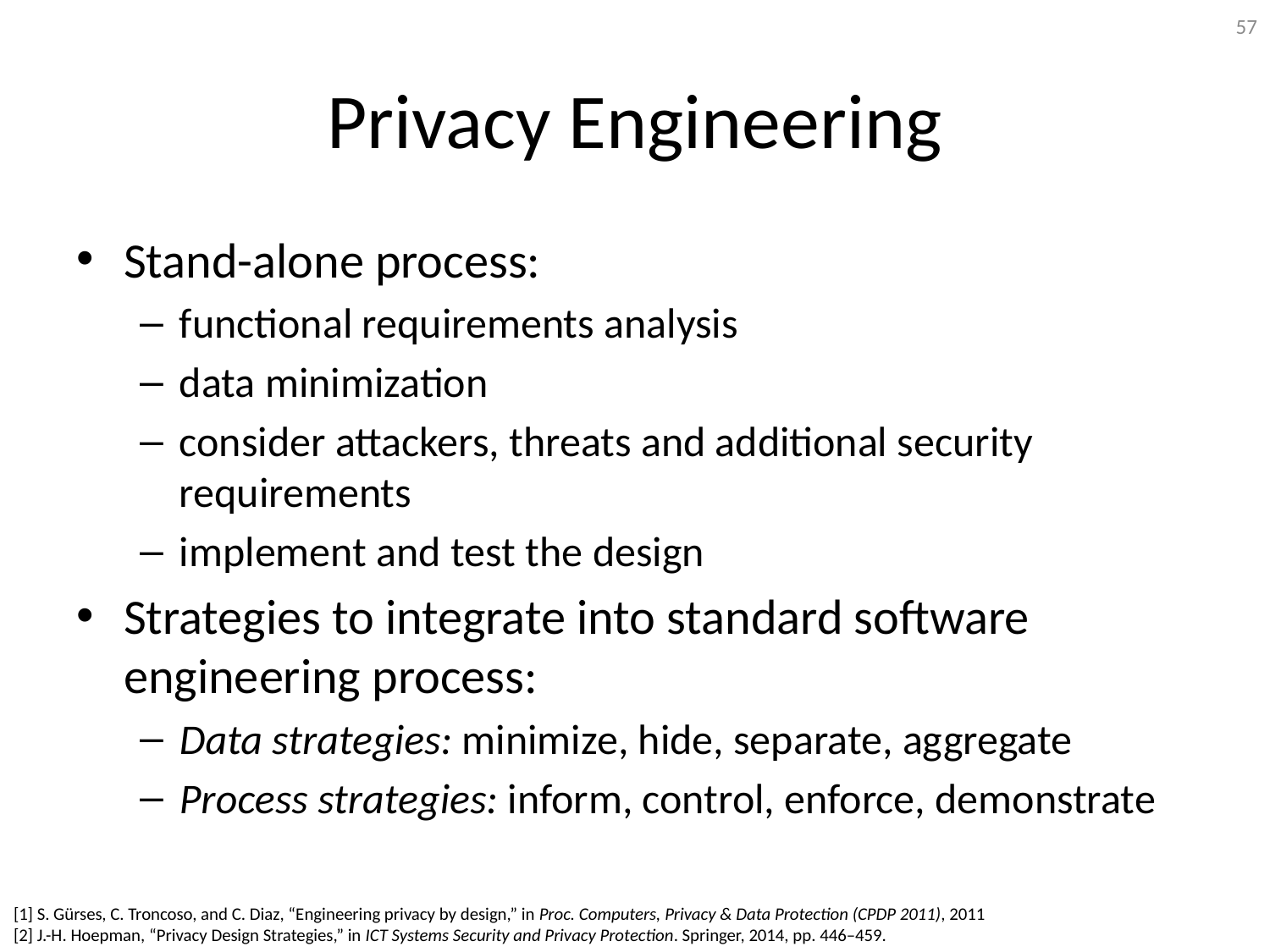

57
# Privacy Engineering
Stand-alone process:
functional requirements analysis
data minimization
consider attackers, threats and additional security requirements
implement and test the design
Strategies to integrate into standard software engineering process:
Data strategies: minimize, hide, separate, aggregate
Process strategies: inform, control, enforce, demonstrate

[1] S. Gürses, C. Troncoso, and C. Diaz, “Engineering privacy by design,” in Proc. Computers, Privacy & Data Protection (CPDP 2011), 2011
[2] J.-H. Hoepman, “Privacy Design Strategies,” in ICT Systems Security and Privacy Protection. Springer, 2014, pp. 446–459.